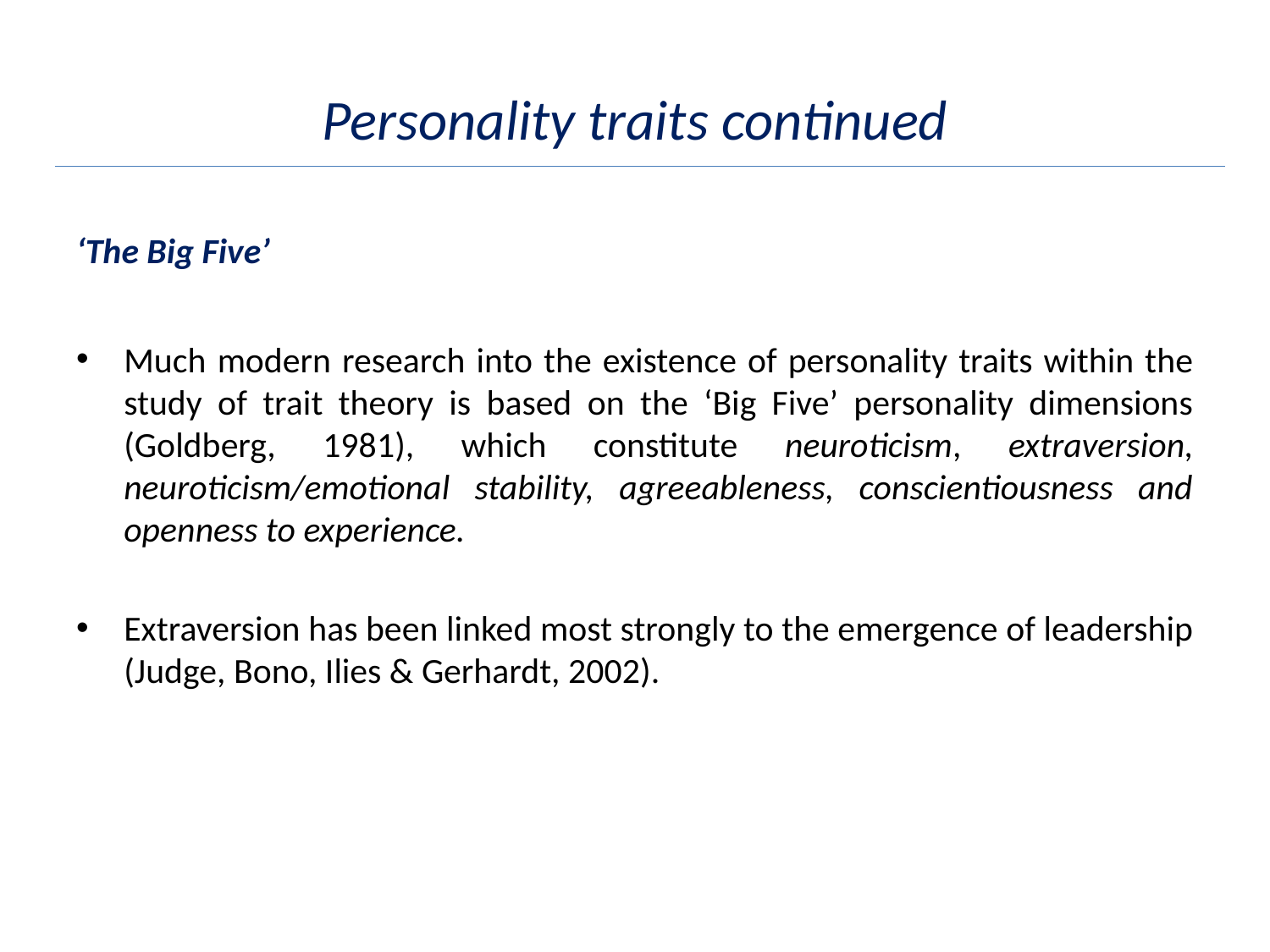

# Personality traits continued
‘The Big Five’

Much modern research into the existence of personality traits within the study of trait theory is based on the ‘Big Five’ personality dimensions (Goldberg, 1981), which constitute neuroticism, extraversion, neuroticism/emotional stability, agreeableness, conscientiousness and openness to experience.

Extraversion has been linked most strongly to the emergence of leadership (Judge, Bono, Ilies & Gerhardt, 2002).